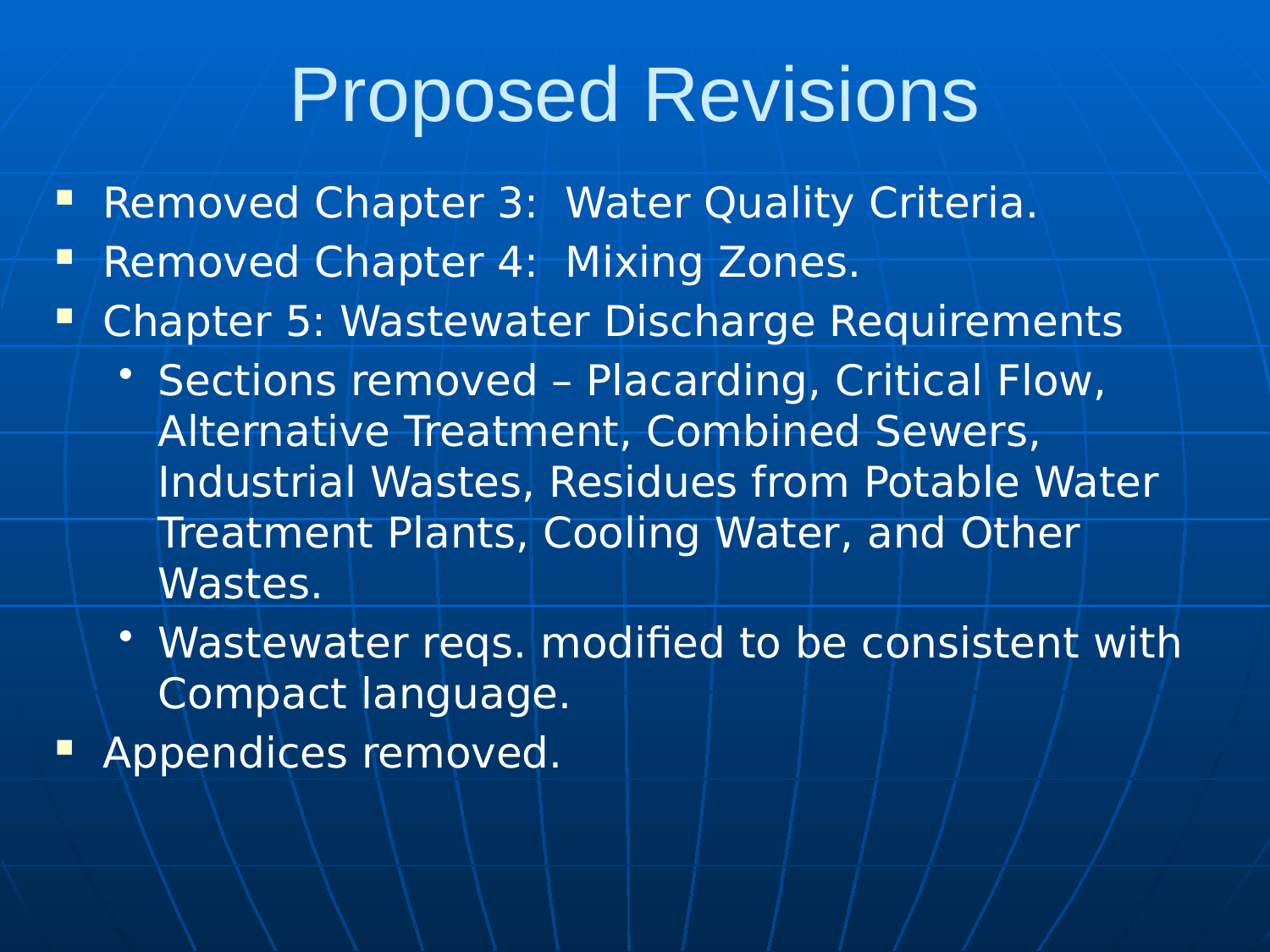

# Proposed Revisions
Removed Chapter 3:  Water Quality Criteria.
Removed Chapter 4:  Mixing Zones.
Chapter 5: Wastewater Discharge Requirements
Sections removed – Placarding, Critical Flow, Alternative Treatment, Combined Sewers, Industrial Wastes, Residues from Potable Water Treatment Plants, Cooling Water, and Other Wastes.
Wastewater reqs. modified to be consistent with Compact language.
Appendices removed.